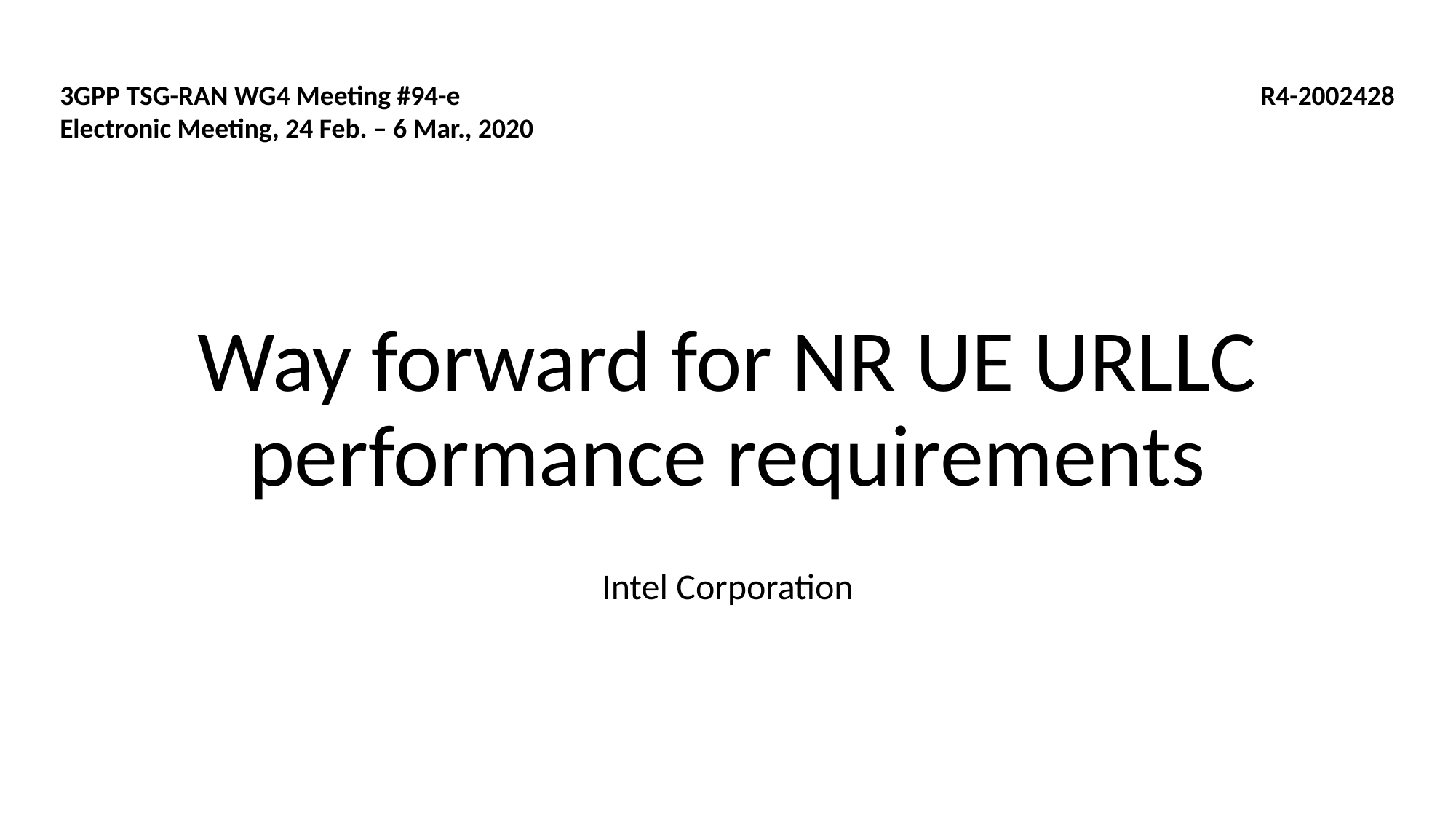

3GPP TSG-RAN WG4 Meeting #94-e                             	            					R4-2002428
Electronic Meeting, 24 Feb. – 6 Mar., 2020

# Way forward for NR UE URLLC performance requirements
Intel Corporation